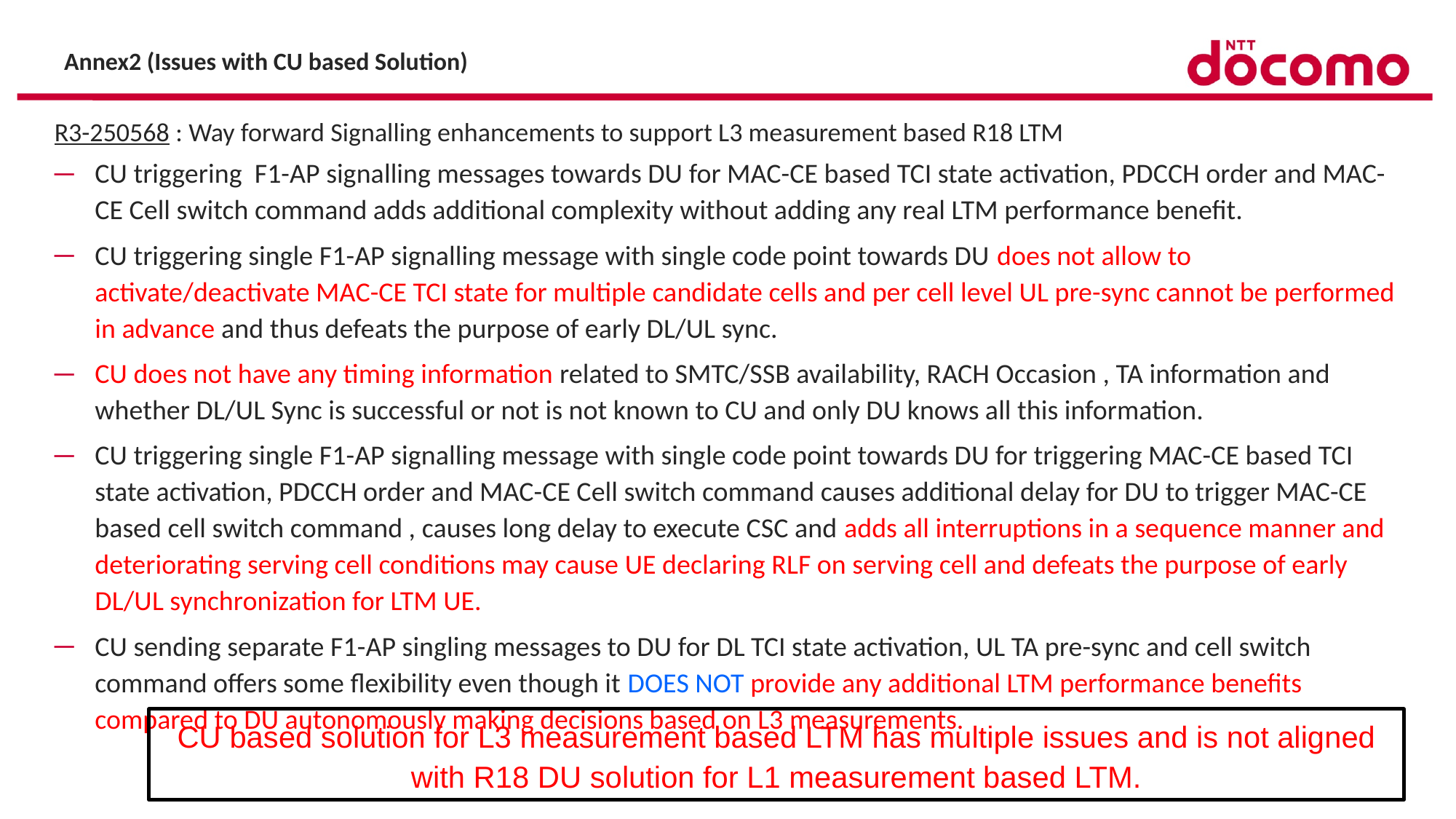

# Annex2 (Issues with CU based Solution)
R3-250568 : Way forward Signalling enhancements to support L3 measurement based R18 LTM
CU triggering  F1-AP signalling messages towards DU for MAC-CE based TCI state activation, PDCCH order and MAC-CE Cell switch command adds additional complexity without adding any real LTM performance benefit.
CU triggering single F1-AP signalling message with single code point towards DU does not allow to activate/deactivate MAC-CE TCI state for multiple candidate cells and per cell level UL pre-sync cannot be performed in advance and thus defeats the purpose of early DL/UL sync.
CU does not have any timing information related to SMTC/SSB availability, RACH Occasion , TA information and whether DL/UL Sync is successful or not is not known to CU and only DU knows all this information.
CU triggering single F1-AP signalling message with single code point towards DU for triggering MAC-CE based TCI state activation, PDCCH order and MAC-CE Cell switch command causes additional delay for DU to trigger MAC-CE based cell switch command , causes long delay to execute CSC and adds all interruptions in a sequence manner and deteriorating serving cell conditions may cause UE declaring RLF on serving cell and defeats the purpose of early DL/UL synchronization for LTM UE.
CU sending separate F1-AP singling messages to DU for DL TCI state activation, UL TA pre-sync and cell switch command offers some flexibility even though it DOES NOT provide any additional LTM performance benefits compared to DU autonomously making decisions based on L3 measurements.

CU based solution for L3 measurement based LTM has multiple issues and is not aligned with R18 DU solution for L1 measurement based LTM.